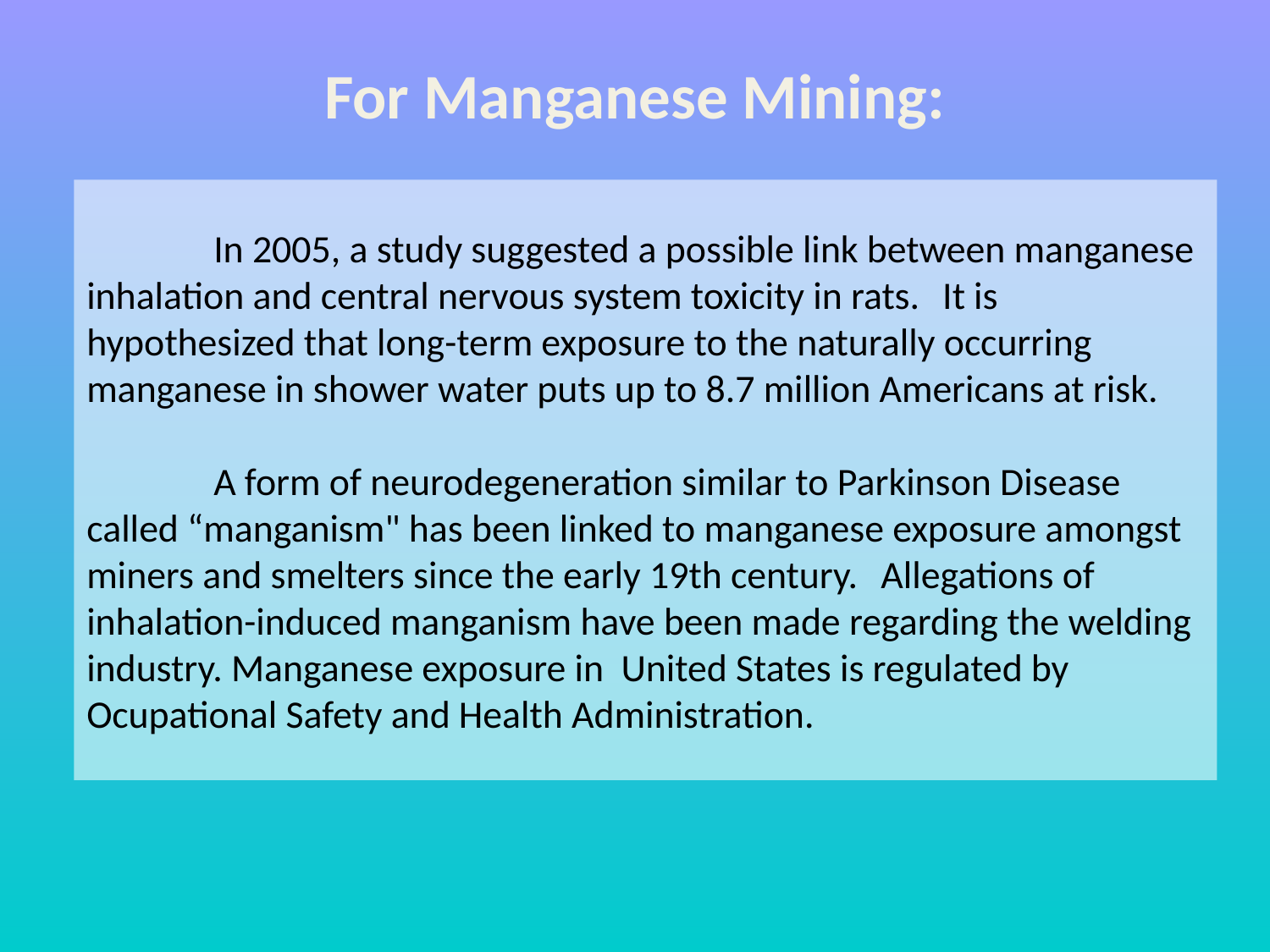

# For Manganese Mining:

	In 2005, a study suggested a possible link between manganese inhalation and central nervous system toxicity in rats.   It is hypothesized that long-term exposure to the naturally occurring manganese in shower water puts up to 8.7 million Americans at risk.

	A form of neurodegeneration similar to Parkinson Disease called “manganism" has been linked to manganese exposure amongst miners and smelters since the early 19th century.   Allegations of inhalation-induced manganism have been made regarding the welding industry. Manganese exposure in  United States is regulated by  Ocupational Safety and Health Administration.